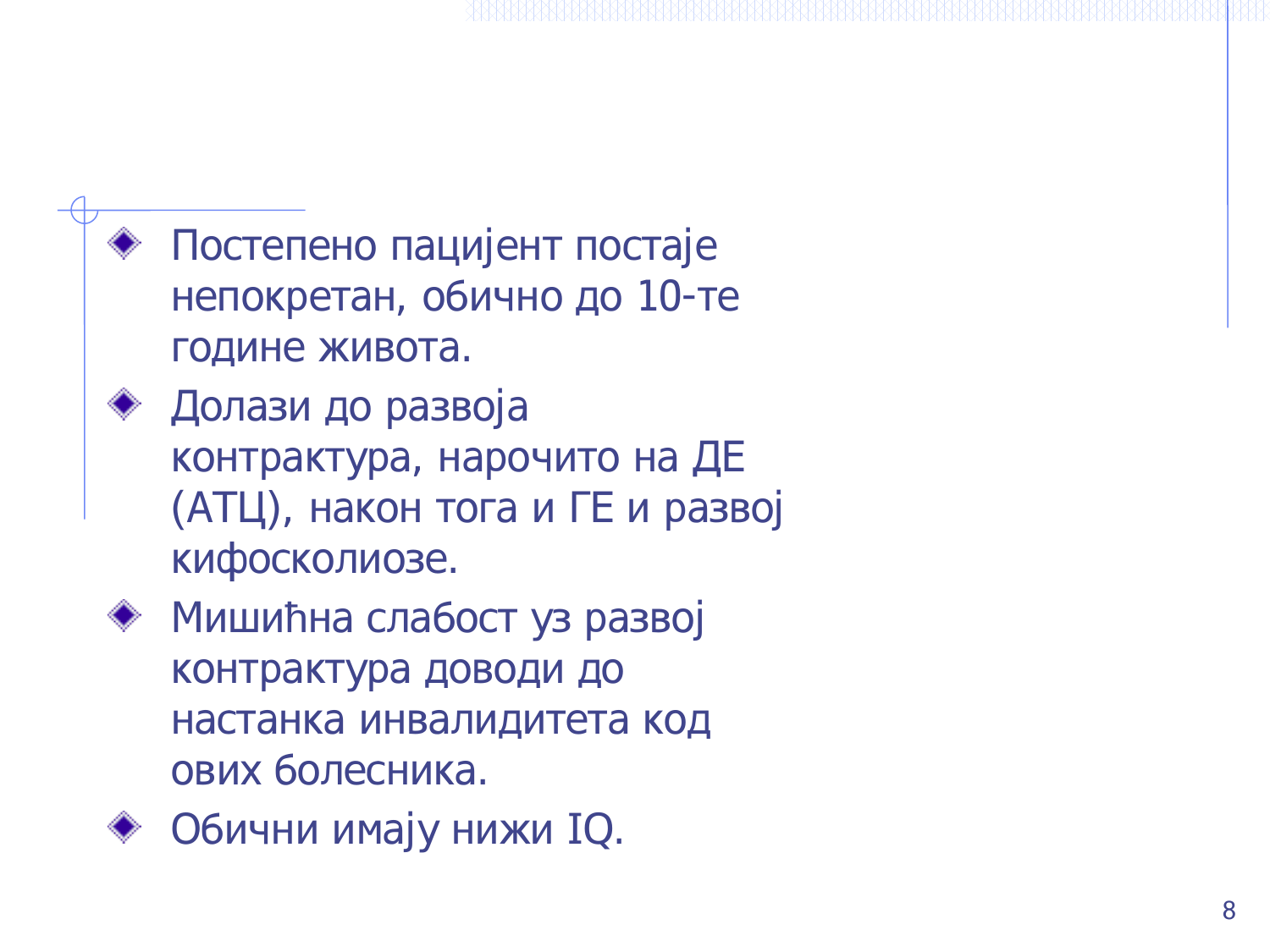

#
Постепено пацијент постаје непокретан, обично до 10-те године живота.
Долази до развоја контрактура, нарочито на ДЕ (АТЦ), након тога и ГЕ и развој кифосколиозе.
Мишићна слабост уз развој контрактура доводи до настанка инвалидитета код ових болесника.
Обични имају нижи IQ.

8